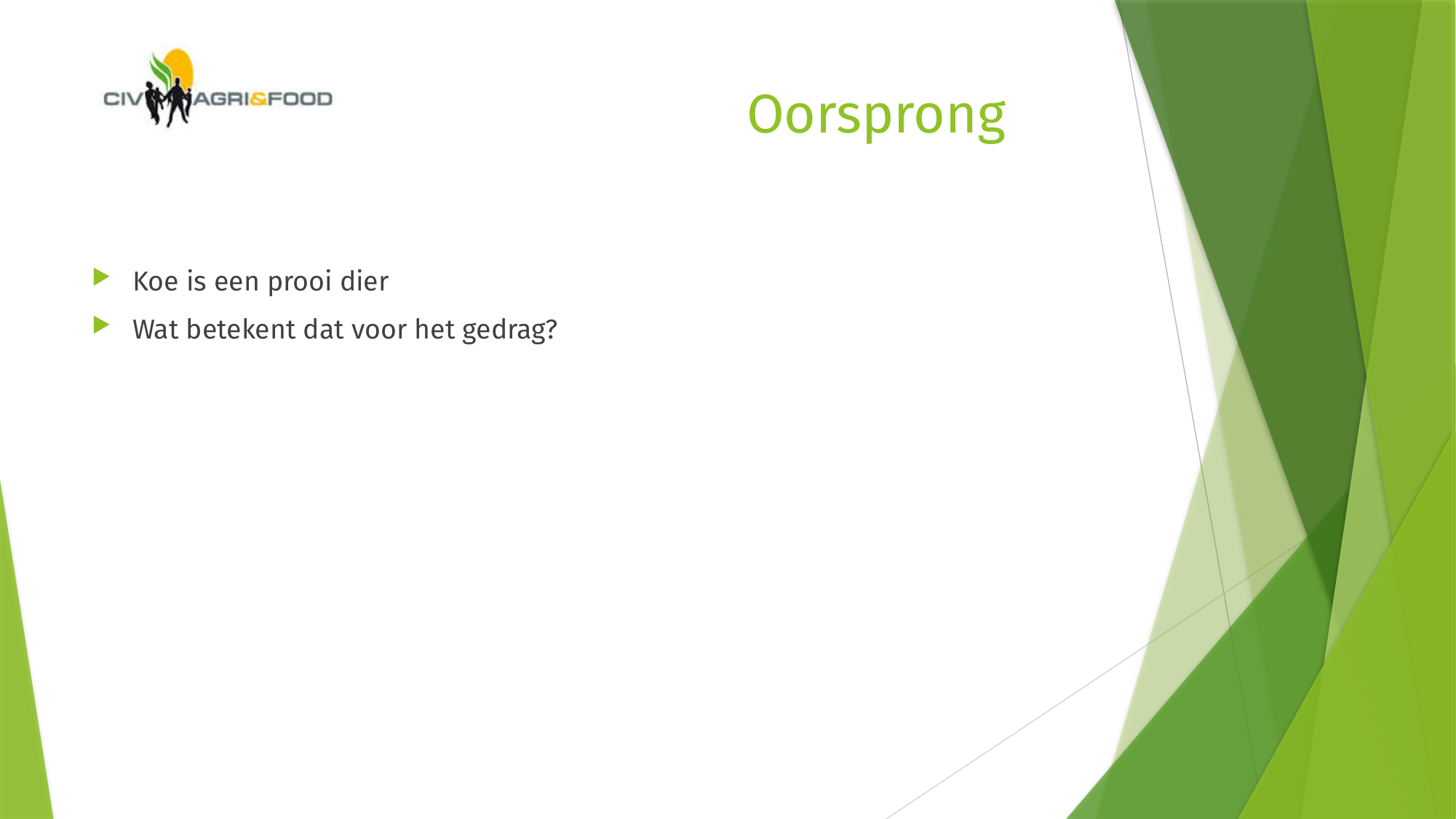

# Oorsprong
Koe is een prooi dier
Wat betekent dat voor het gedrag?